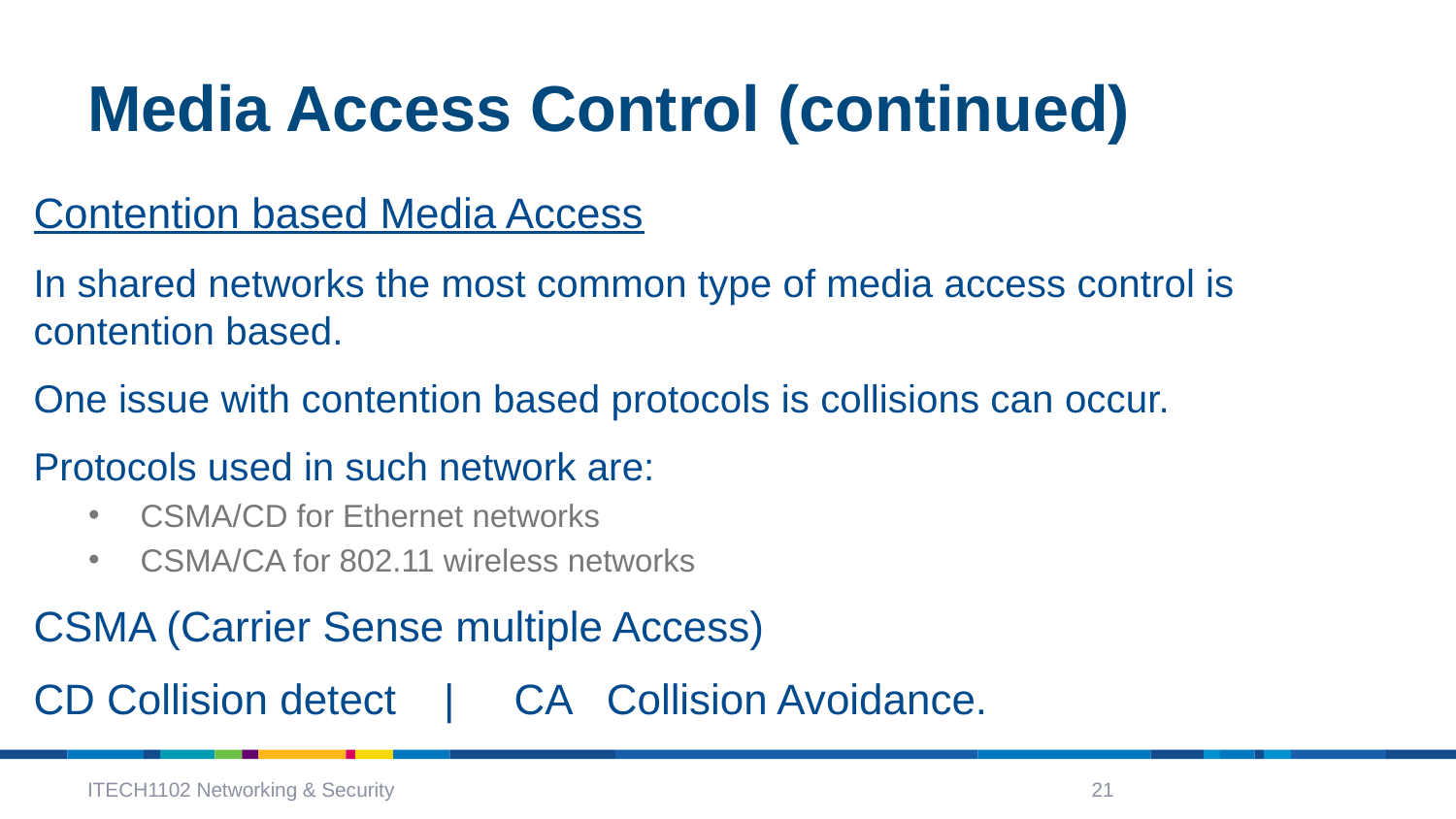

# Media Access Control (continued)
Contention based Media Access
In shared networks the most common type of media access control is contention based.
One issue with contention based protocols is collisions can occur.
Protocols used in such network are:
CSMA/CD for Ethernet networks
CSMA/CA for 802.11 wireless networks
CSMA (Carrier Sense multiple Access)
CD Collision detect    |     CA   Collision Avoidance.
ITECH1102 Networking & Security
21